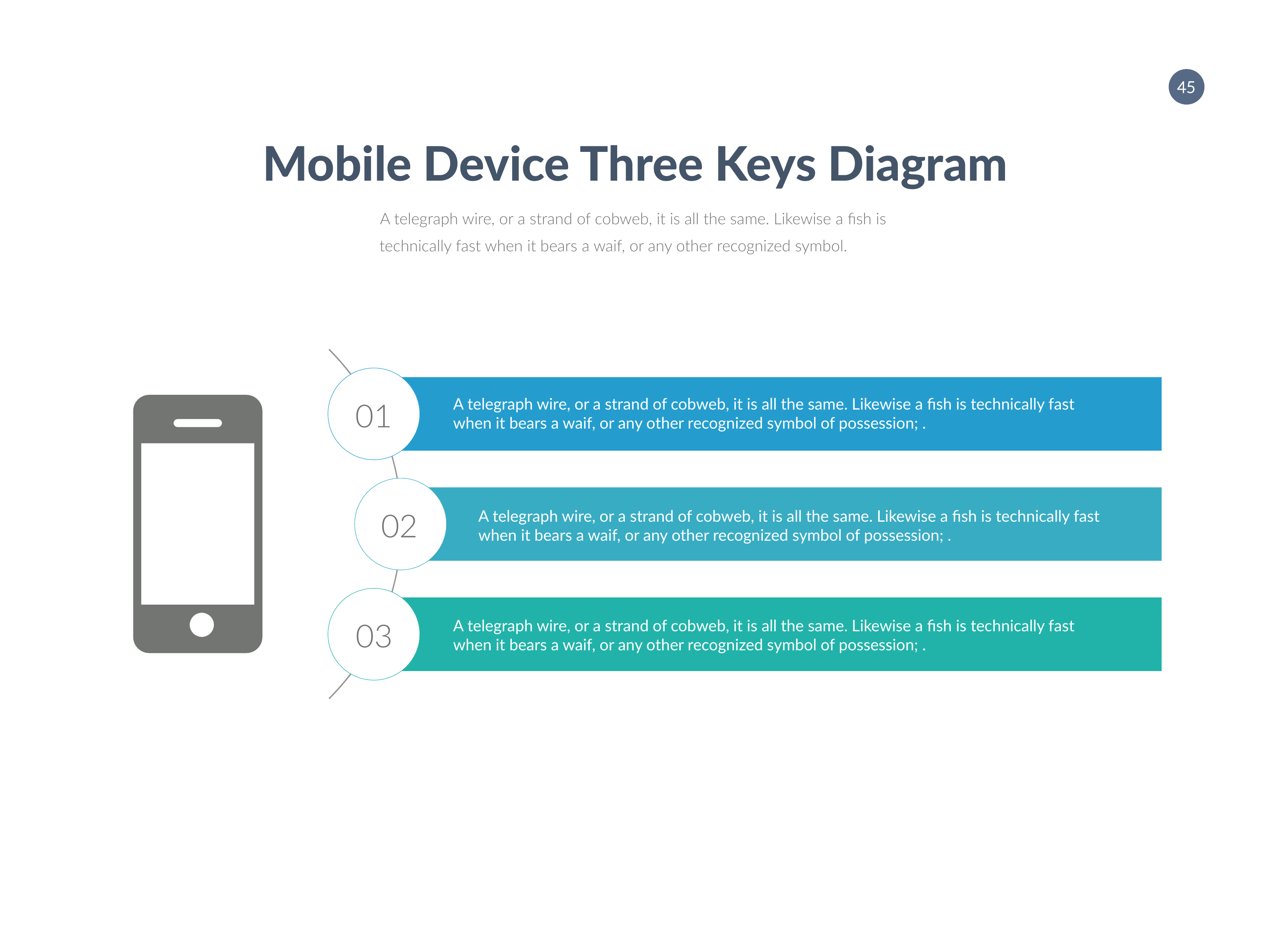

Mobile Device Three Keys Diagram
A telegraph wire, or a strand of cobweb, it is all the same. Likewise a fish is technically fast when it bears a waif, or any other recognized symbol.

A telegraph wire, or a strand of cobweb, it is all the same. Likewise a fish is technically fast when it bears a waif, or any other recognized symbol of possession; .
01

02
A telegraph wire, or a strand of cobweb, it is all the same. Likewise a fish is technically fast when it bears a waif, or any other recognized symbol of possession; .

03
A telegraph wire, or a strand of cobweb, it is all the same. Likewise a fish is technically fast when it bears a waif, or any other recognized symbol of possession; .